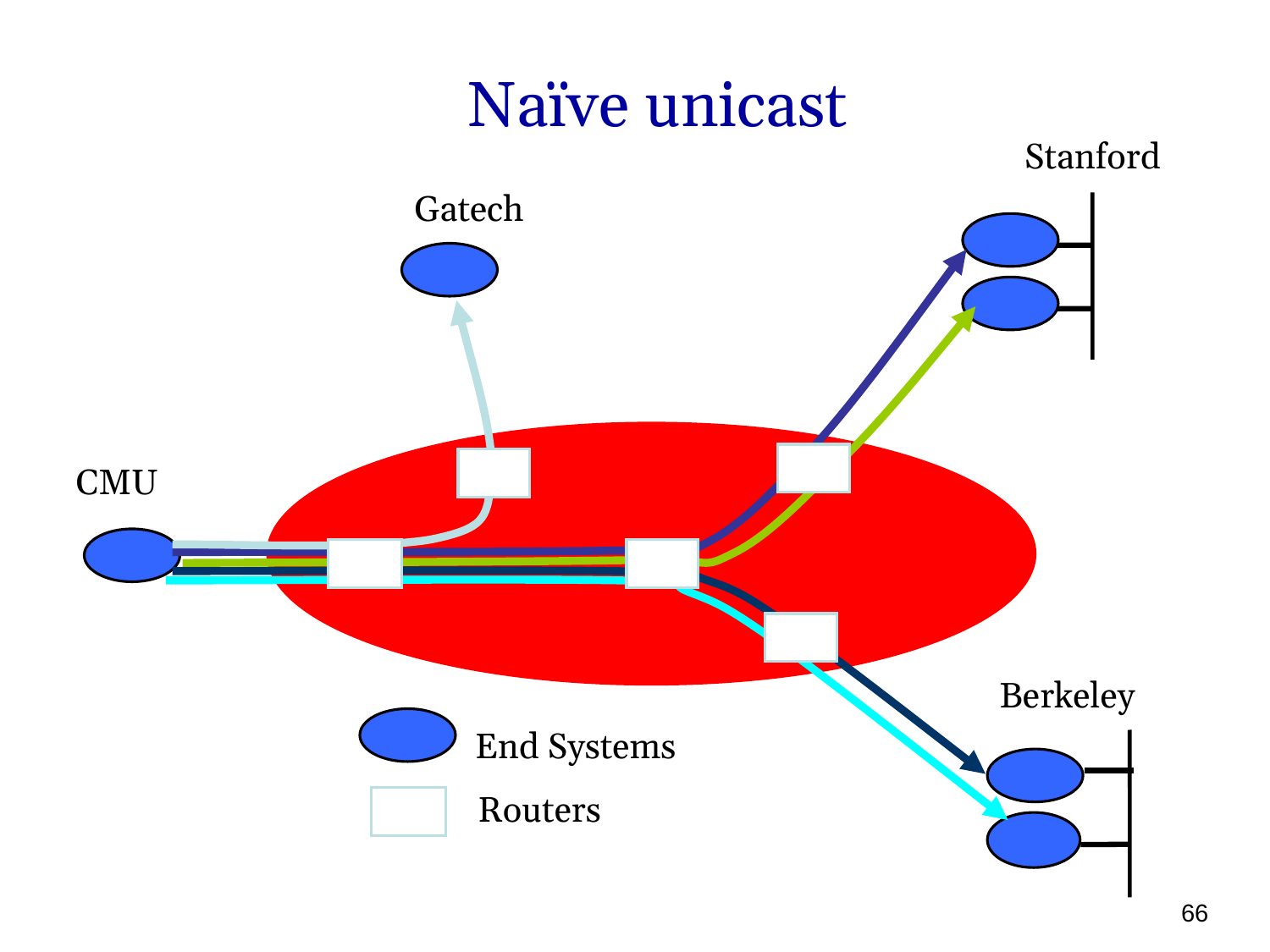

# Naïve unicast
Stanford

Gatech

CMU

Berkeley
          End Systems

Routers

66